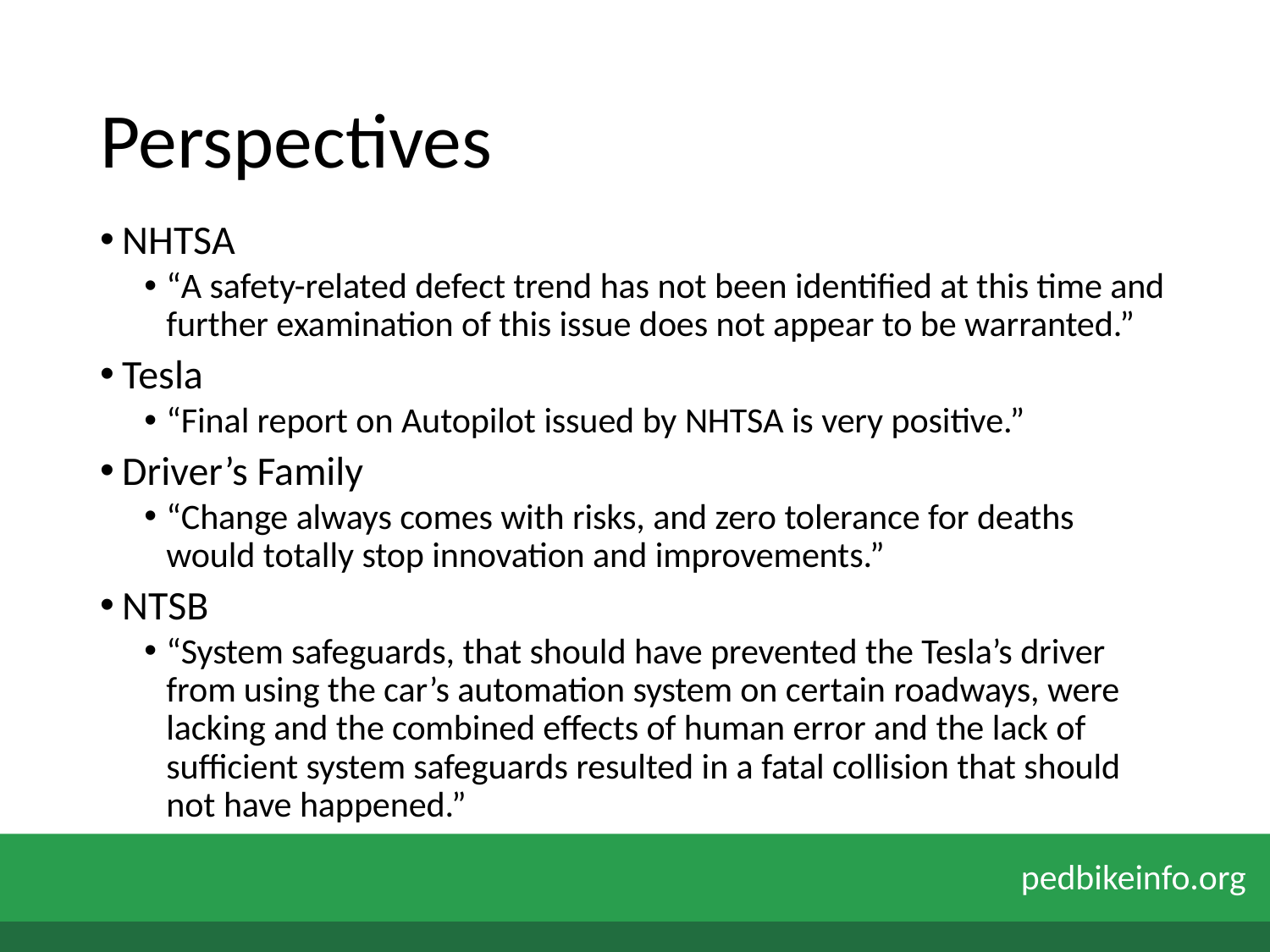

# Perspectives
NHTSA
“A safety-related defect trend has not been identified at this time and further examination of this issue does not appear to be warranted.”
Tesla
“Final report on Autopilot issued by NHTSA is very positive.”
Driver’s Family
“Change always comes with risks, and zero tolerance for deaths would totally stop innovation and improvements.”
NTSB
“System safeguards, that should have prevented the Tesla’s driver from using the car’s automation system on certain roadways, were lacking and the combined effects of human error and the lack of sufficient system safeguards resulted in a fatal collision that should not have happened.”